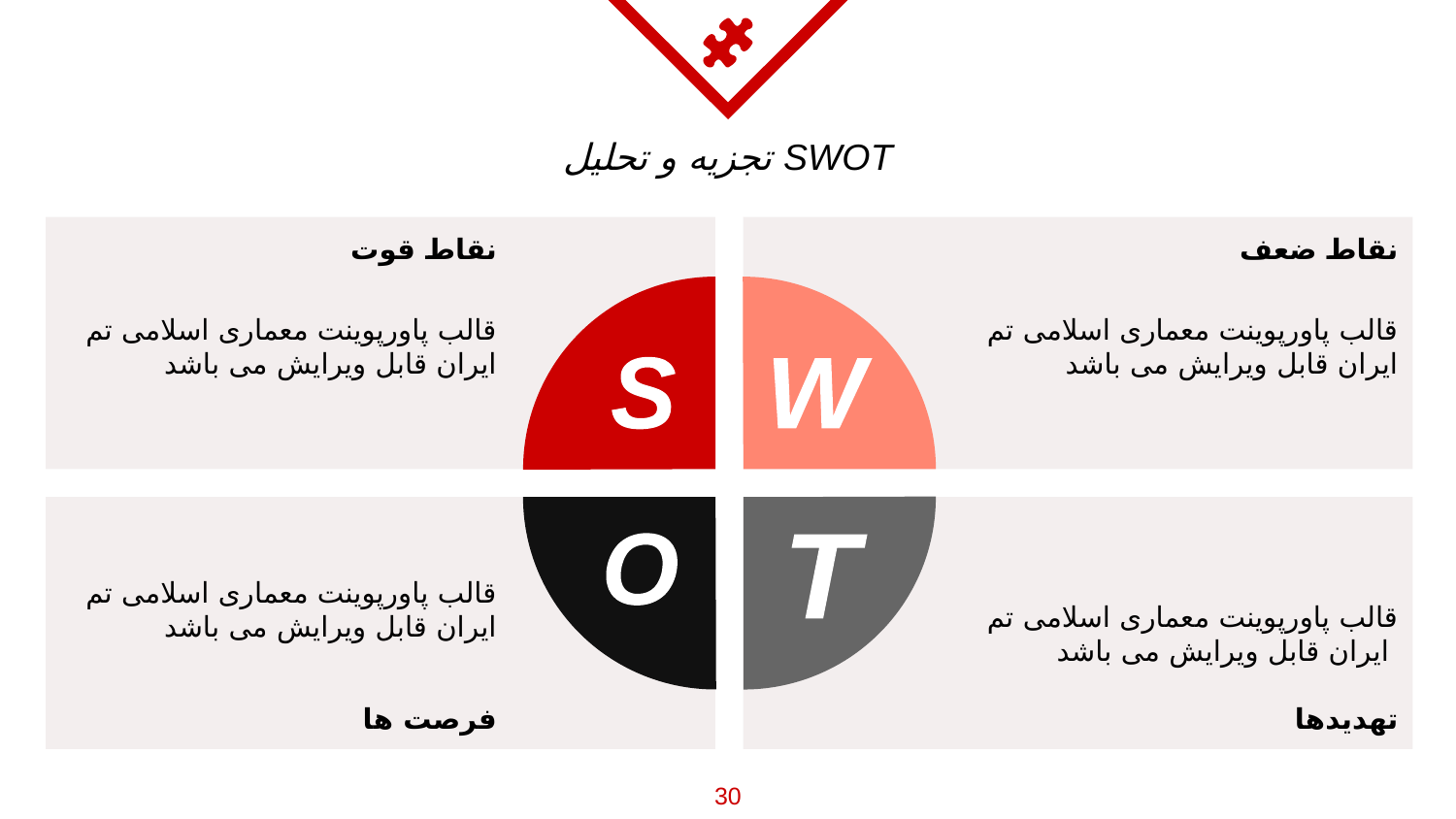

# تجزیه و تحلیل SWOT
نقاط قوت

قالب پاورپوینت معماری اسلامی تم ایران قابل ویرایش می باشد
نقاط ضعف

قالب پاورپوینت معماری اسلامی تم ایران قابل ویرایش می باشد

S
W

قالب پاورپوینت معماری اسلامی تم ایران قابل ویرایش می باشد

فرصت ها
قالب پاورپوینت معماری اسلامی تم ایران قابل ویرایش می باشد

تهدیدها
O
T
30